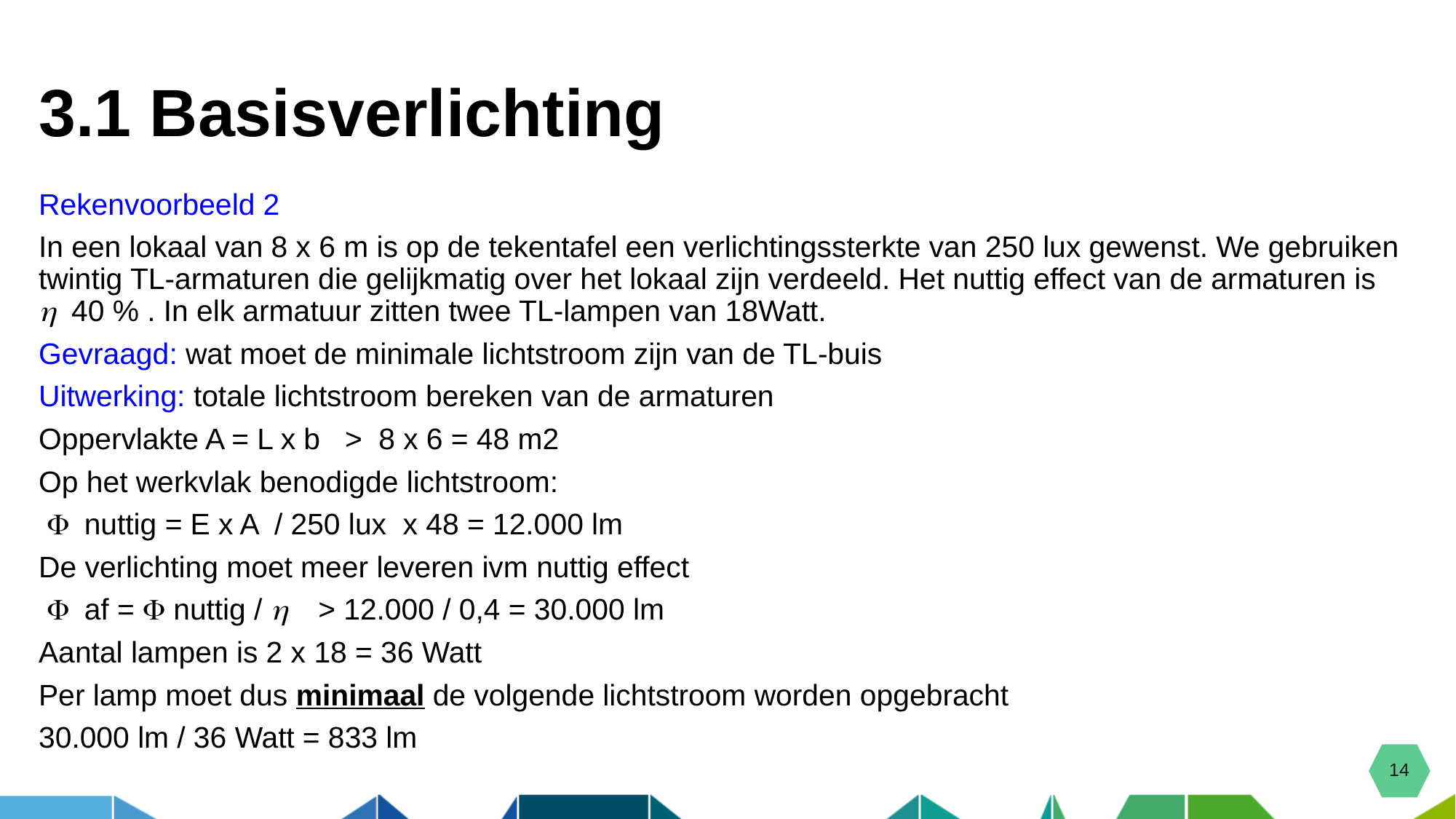

# 3.1 Basisverlichting
Rekenvoorbeeld 2
In een lokaal van 8 x 6 m is op de tekentafel een verlichtingssterkte van 250 lux gewenst. We gebruiken twintig TL-armaturen die gelijkmatig over het lokaal zijn verdeeld. Het nuttig effect van de armaturen is η 40 % . In elk armatuur zitten twee TL-lampen van 18Watt.
Gevraagd: wat moet de minimale lichtstroom zijn van de TL-buis
Uitwerking: totale lichtstroom bereken van de armaturen
Oppervlakte A = L x b   >  8 x 6 = 48 m2
Op het werkvlak benodigde lichtstroom:
 Φ nuttig = E x A  / 250 lux  x 48 = 12.000 lm
De verlichting moet meer leveren ivm nuttig effect
 Φ af = Φ nuttig / η  > 12.000 / 0,4 = 30.000 lm
Aantal lampen is 2 x 18 = 36 Watt
Per lamp moet dus minimaal de volgende lichtstroom worden opgebracht
30.000 lm / 36 Watt = 833 lm
14